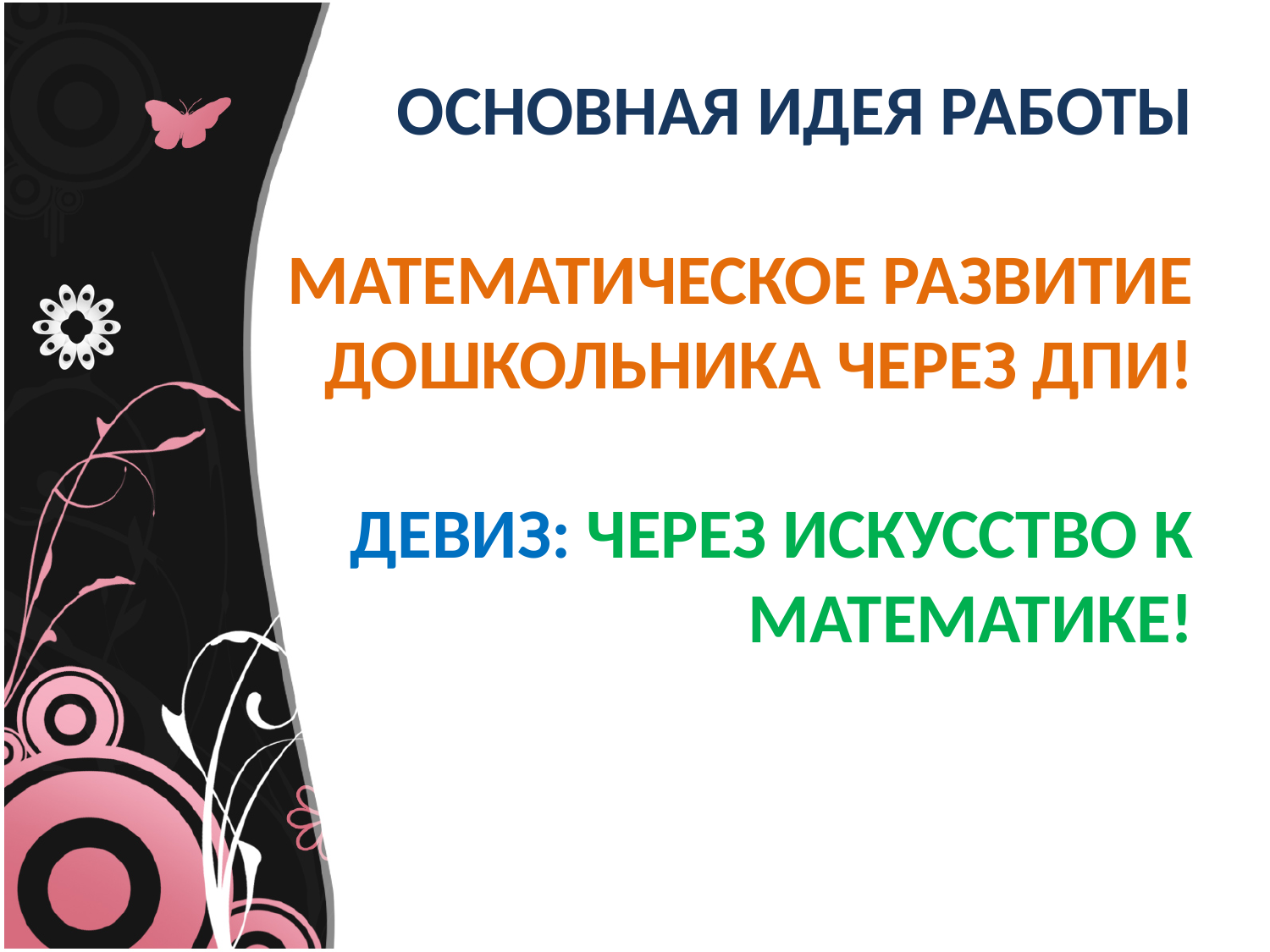

# ОСНОВНАЯ ИДЕЯ РАБОТЫ МАТЕМАТИЧЕСКОЕ РАЗВИТИЕ ДОШКОЛЬНИКА ЧЕРЕЗ ДПИ! ДЕВИЗ: ЧЕРЕЗ ИСКУССТВО К МАТЕМАТИКЕ!